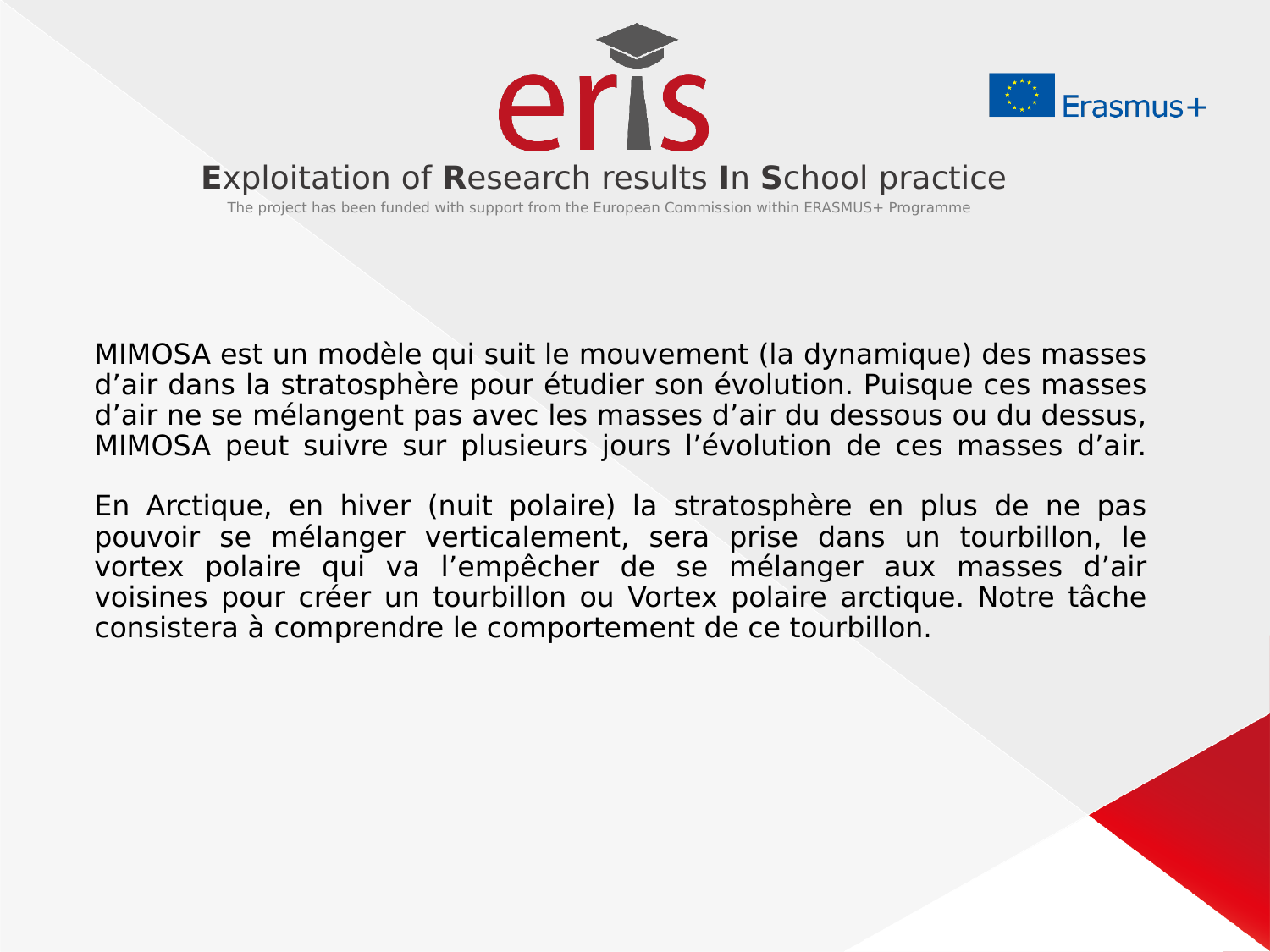

# MIMOSA est un modèle qui suit le mouvement (la dynamique) des masses d’air dans la stratosphère pour étudier son évolution. Puisque ces masses d’air ne se mélangent pas avec les masses d’air du dessous ou du dessus, MIMOSA peut suivre sur plusieurs jours l’évolution de ces masses d’air.   En Arctique, en hiver (nuit polaire) la stratosphère en plus de ne pas pouvoir se mélanger verticalement, sera prise dans un tourbillon, le vortex polaire qui va l’empêcher de se mélanger aux masses d’air voisines pour créer un tourbillon ou Vortex polaire arctique. Notre tâche consistera à comprendre le comportement de ce tourbillon.